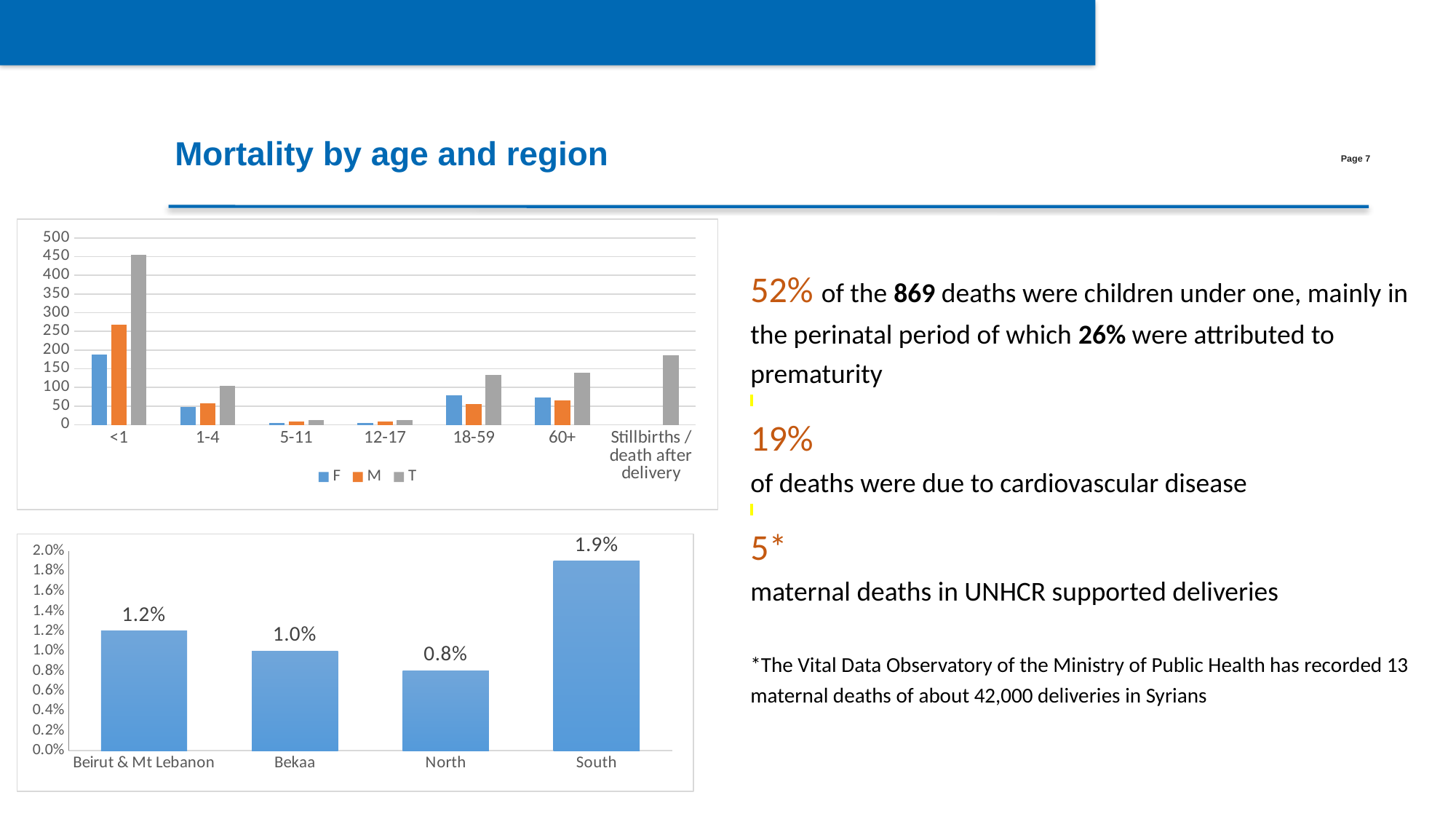

Mortality by age and region

### Chart

| Category | F | M | T |
|---|---|---|---|
| <1 | 188.0 | 267.0 | 455.0 |
| 1-4 | 48.0 | 57.0 | 105.0 |
| 5-11 | 5.0 | 8.0 | 13.0 |
| 12-17 | 5.0 | 8.0 | 13.0 |
| 18-59 | 79.0 | 55.0 | 134.0 |
| 60+ | 73.0 | 66.0 | 139.0 |
| Stillbirths / death after delivery | None | None | 186.0 |
52% of the 869 deaths were children under one, mainly in the perinatal period of which 26% were attributed to prematurity

19%
of deaths were due to cardiovascular disease

5*
maternal deaths in UNHCR supported deliveries

*The Vital Data Observatory of the Ministry of Public Health has recorded 13 maternal deaths of about 42,000 deliveries in Syrians

### Chart

| Category |  |
|---|---|
| Beirut & Mt Lebanon | 0.012 |
| Bekaa | 0.01 |
| North | 0.008 |
| South | 0.019 |